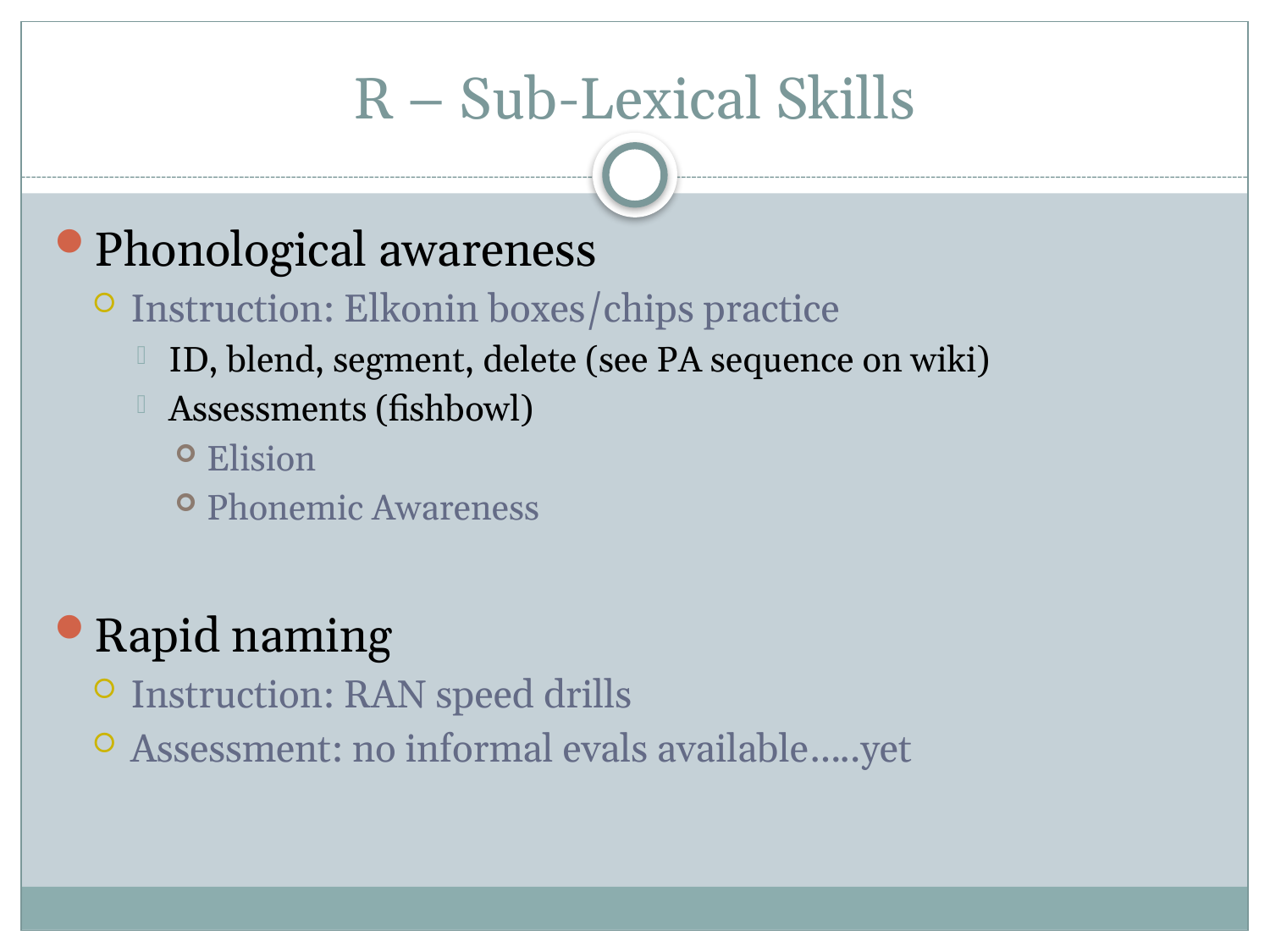

# R – Sub-Lexical Skills
Phonological awareness
Instruction: Elkonin boxes/chips practice
ID, blend, segment, delete (see PA sequence on wiki)
Assessments (fishbowl)
Elision
Phonemic Awareness

Rapid naming
Instruction: RAN speed drills
Assessment: no informal evals available…..yet